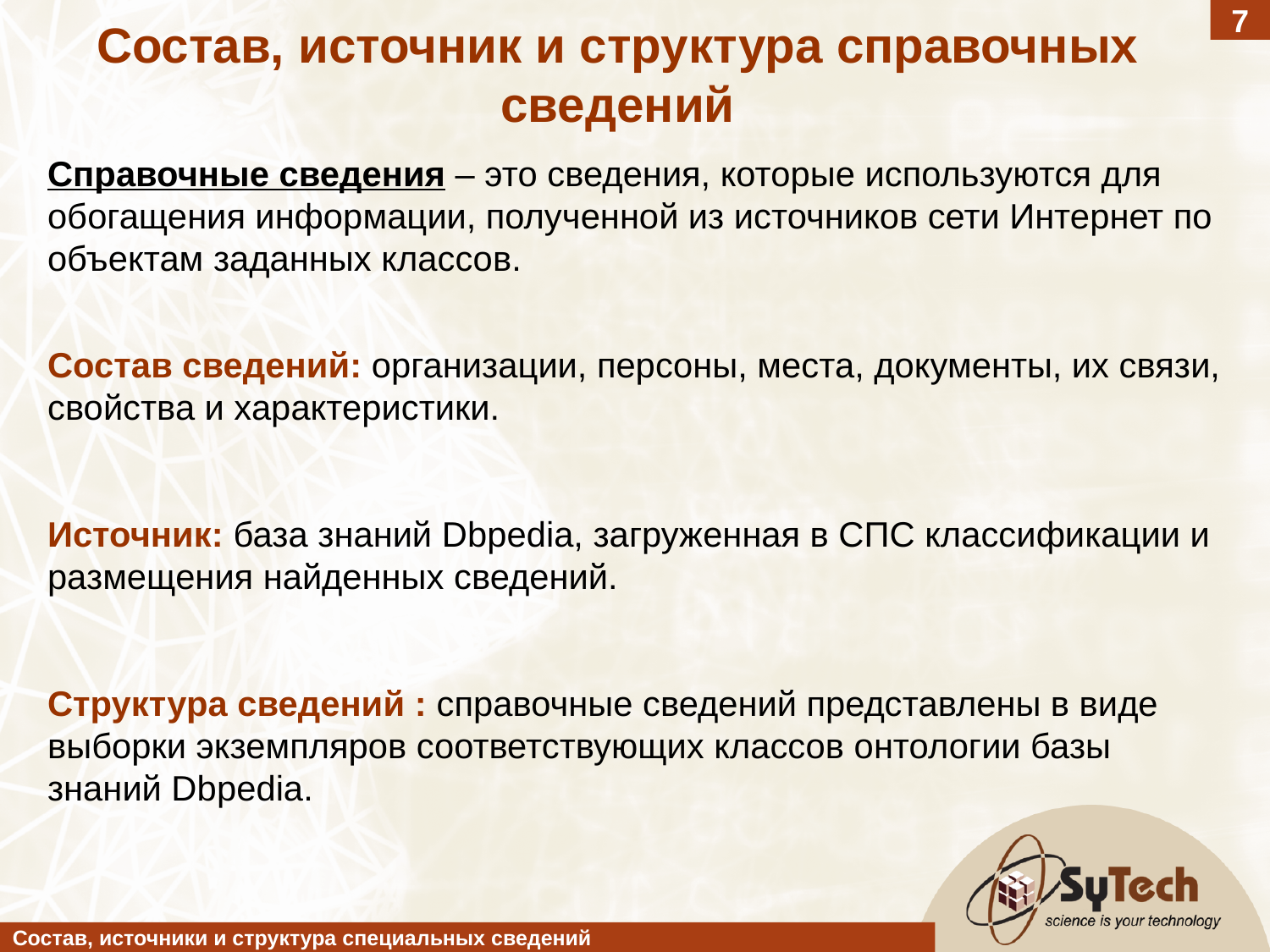

7
Состав, источник и структура справочных сведений
Справочные сведения – это сведения, которые используются для обогащения информации, полученной из источников сети Интернет по объектам заданных классов.
Состав сведений: организации, персоны, места, документы, их связи, свойства и характеристики.

Источник: база знаний Dbpedia, загруженная в СПС классификации и размещения найденных сведений.

Структура сведений : справочные сведений представлены в виде выборки экземпляров соответствующих классов онтологии базы знаний Dbpedia.
Состав, источники и структура специальных сведений